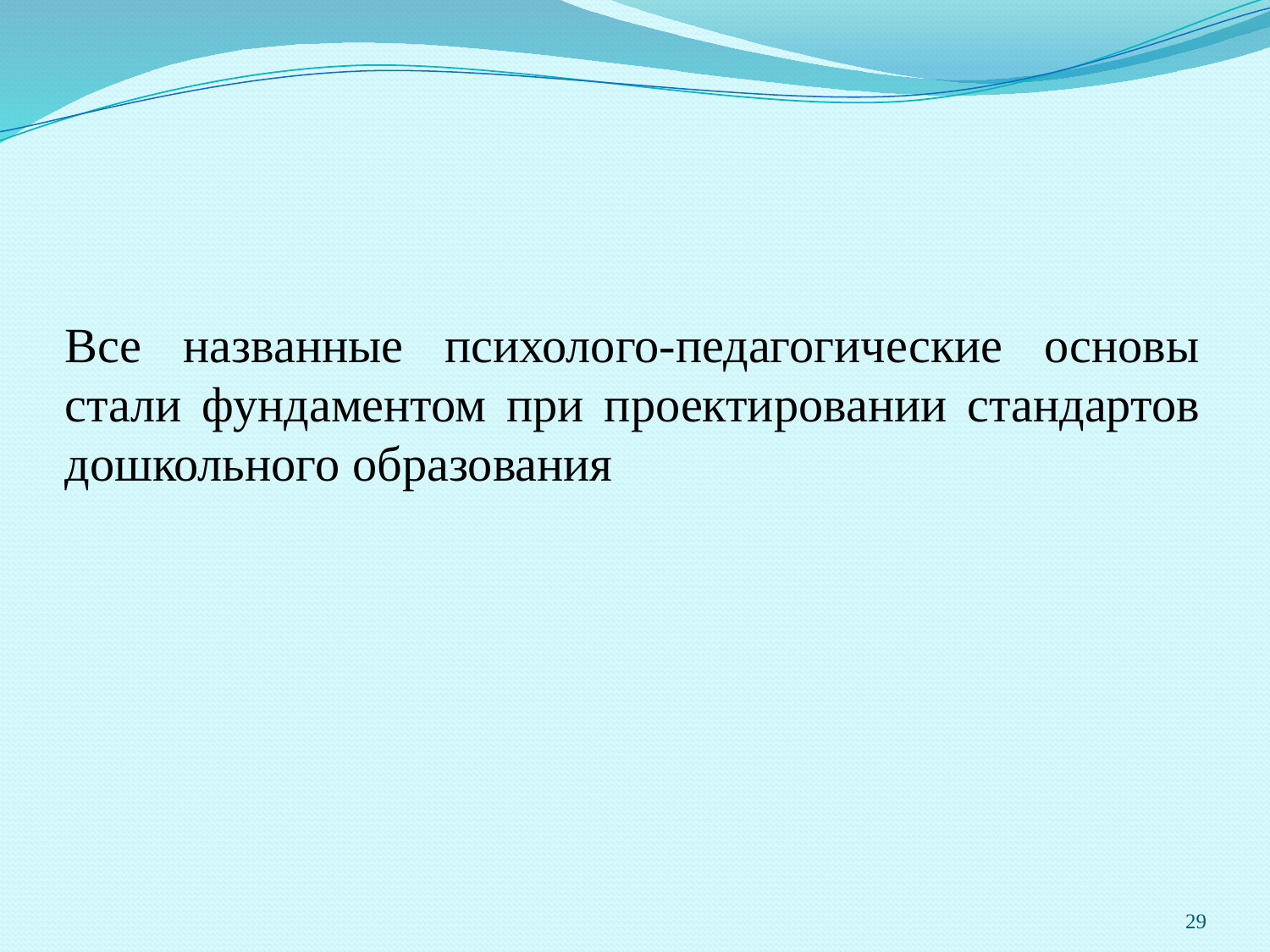

Все названные психолого-педагогические основы стали фундаментом при проектировании стандартов дошкольного образования

29